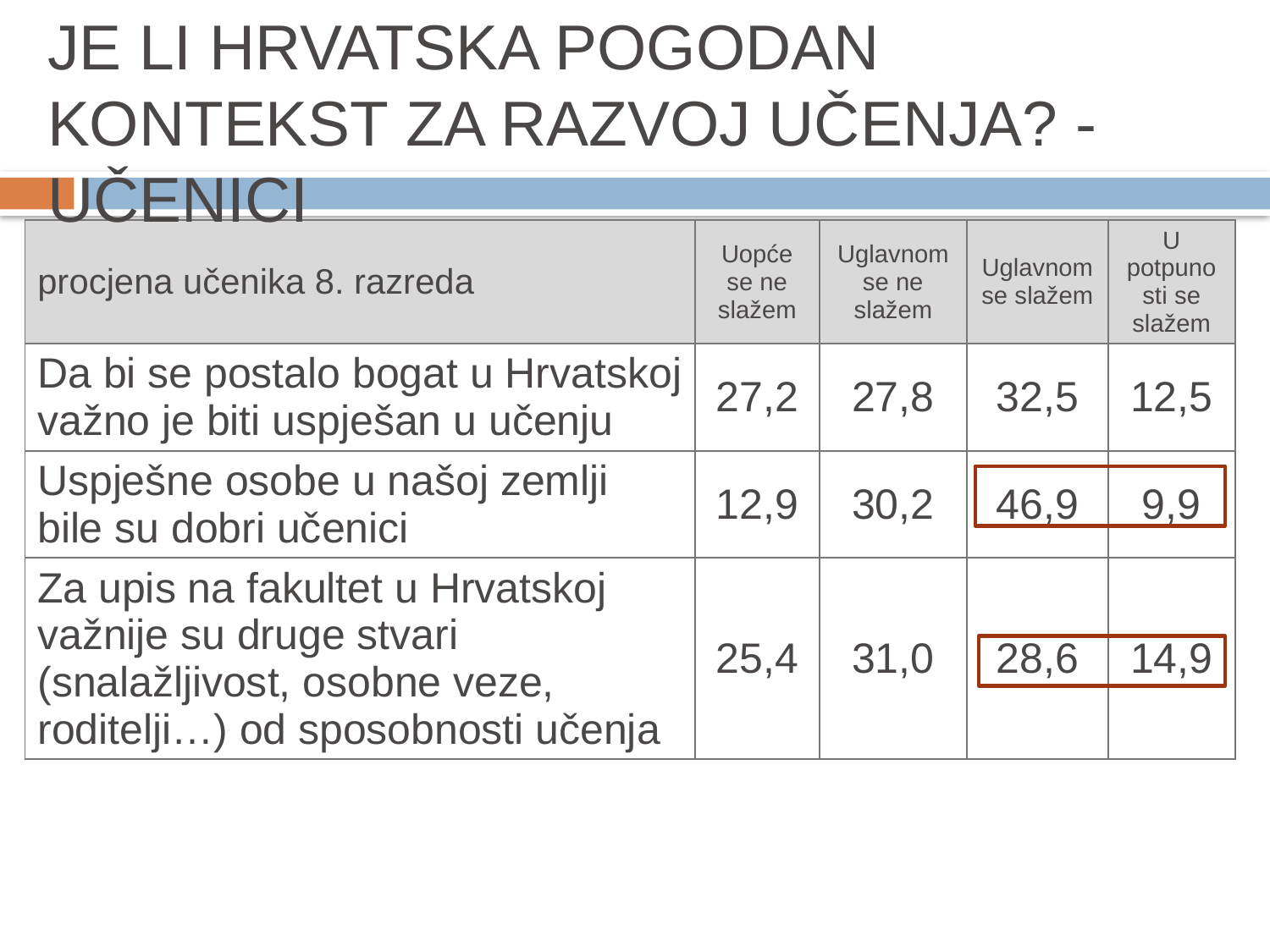

JE LI HRVATSKA POGODAN KONTEKST ZA RAZVOJ UČENJA? - UČENICI
| procjena učenika 8. razreda | Uopće se ne slažem | Uglavnom se ne slažem | Uglavnom se slažem | U potpunosti se slažem |
| --- | --- | --- | --- | --- |
| Da bi se postalo bogat u Hrvatskoj važno je biti uspješan u učenju | 27,2 | 27,8 | 32,5 | 12,5 |
| Uspješne osobe u našoj zemlji bile su dobri učenici | 12,9 | 30,2 | 46,9 | 9,9 |
| Za upis na fakultet u Hrvatskoj važnije su druge stvari (snalažljivost, osobne veze, roditelji…) od sposobnosti učenja | 25,4 | 31,0 | 28,6 | 14,9 |